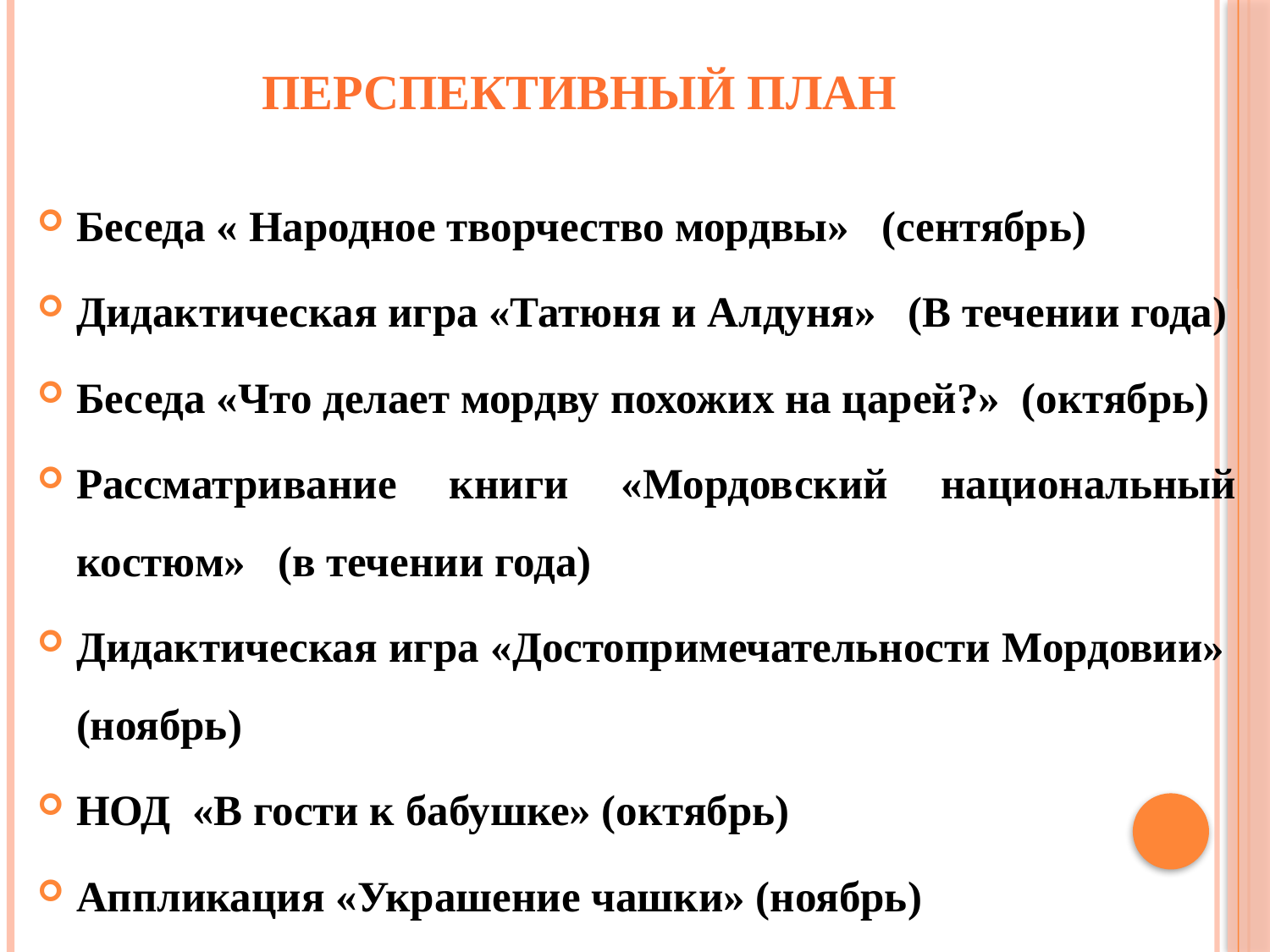

# ПЕРСПЕКТИВНЫЙ ПЛАН
Беседа « Народное творчество мордвы»   (сентябрь)
Дидактическая игра «Татюня и Алдуня»   (В течении года)
Беседа «Что делает мордву похожих на царей?»  (октябрь)
Рассматривание книги «Мордовский национальный костюм»   (в течении года)
Дидактическая игра «Достопримечательности Мордовии»  (ноябрь)
НОД  «В гости к бабушке» (октябрь)
Аппликация «Украшение чашки» (ноябрь)